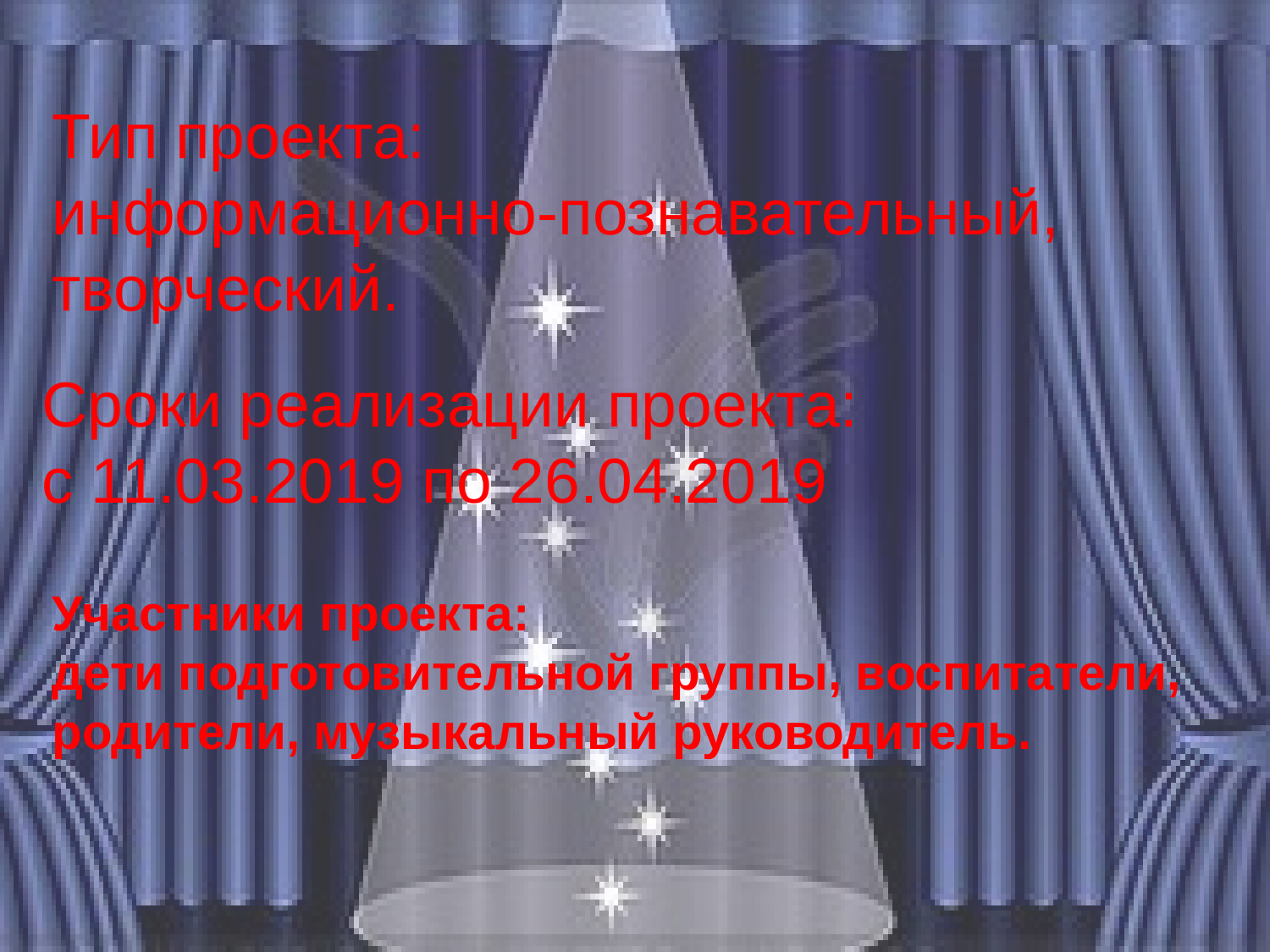

Тип проекта:
информационно-познавательный, творческий.
Сроки реализации проекта:
с 11.03.2019 по 26.04.2019
Участники проекта:
дети подготовительной группы, воспитатели, родители, музыкальный руководитель.